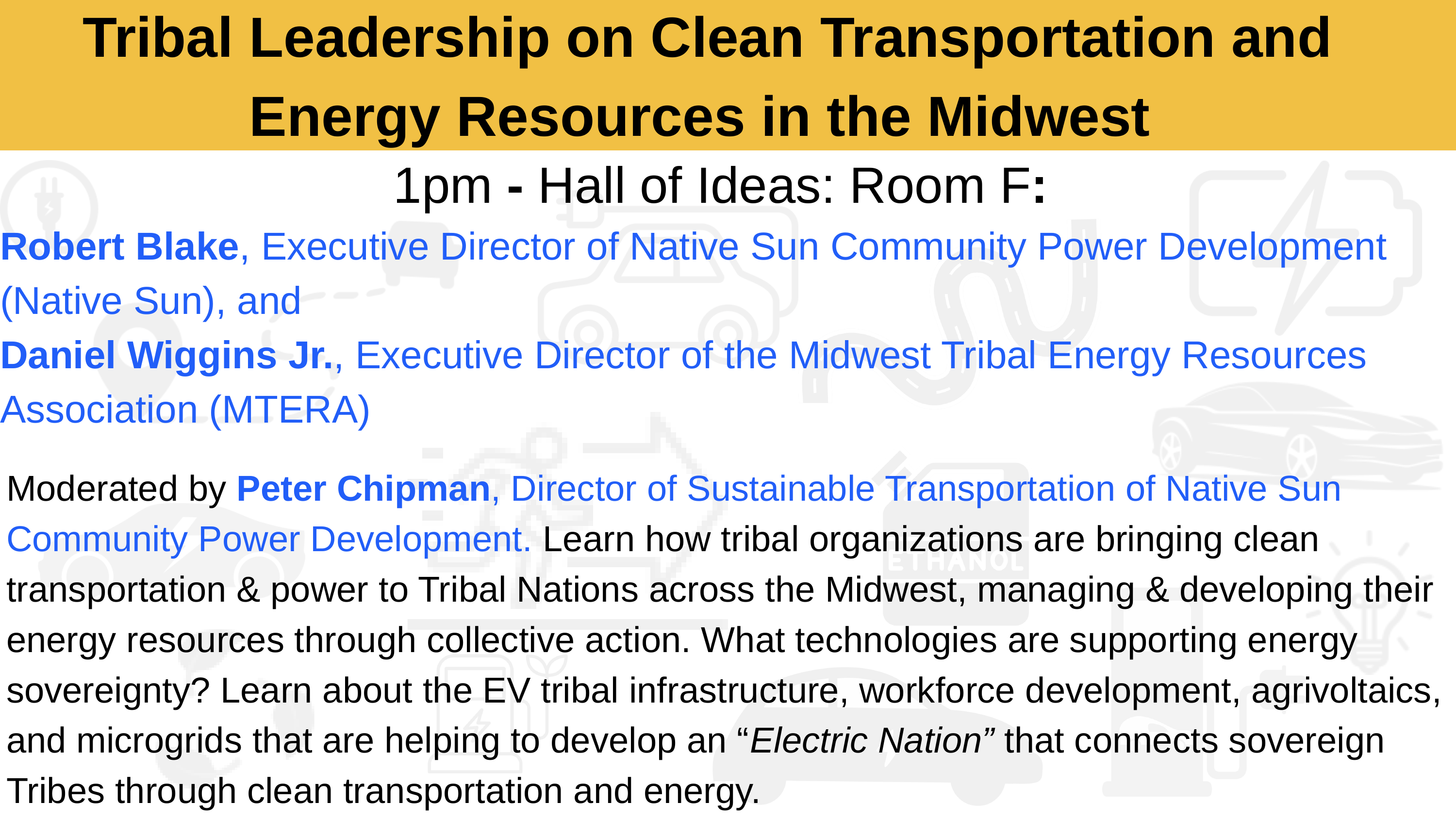

Tribal Leadership on Clean Transportation and Energy Resources in the Midwest
1pm - Hall of Ideas: Room F:
Robert Blake, Executive Director of Native Sun Community Power Development (Native Sun), and
Daniel Wiggins Jr., Executive Director of the Midwest Tribal Energy Resources Association (MTERA)

Moderated by Peter Chipman, Director of Sustainable Transportation of Native Sun Community Power Development. Learn how tribal organizations are bringing clean transportation & power to Tribal Nations across the Midwest, managing & developing their energy resources through collective action. What technologies are supporting energy sovereignty? Learn about the EV tribal infrastructure, workforce development, agrivoltaics, and microgrids that are helping to develop an “Electric Nation” that connects sovereign Tribes through clean transportation and energy.